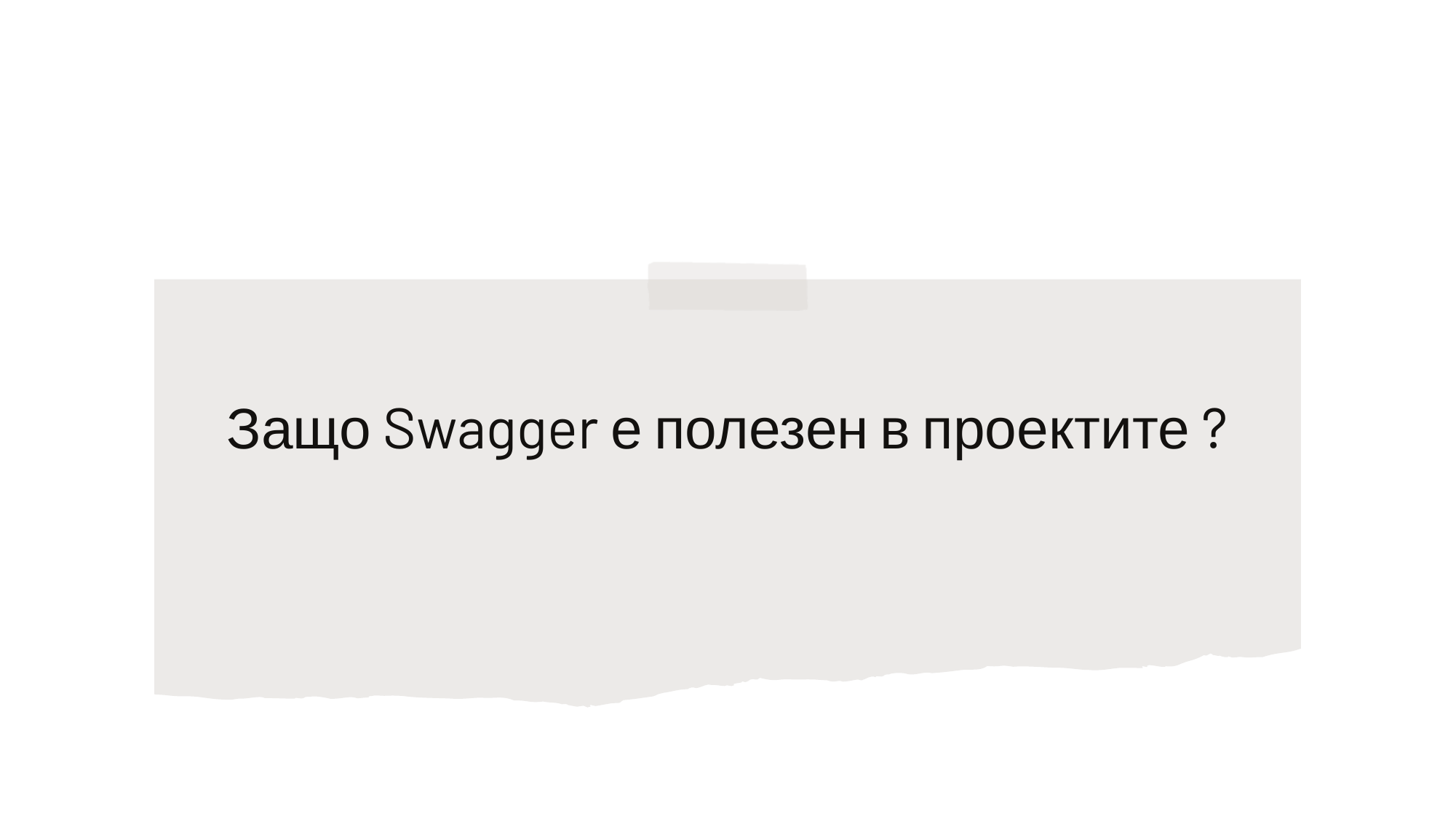

# Защо Swagger е полезен в проектите ?